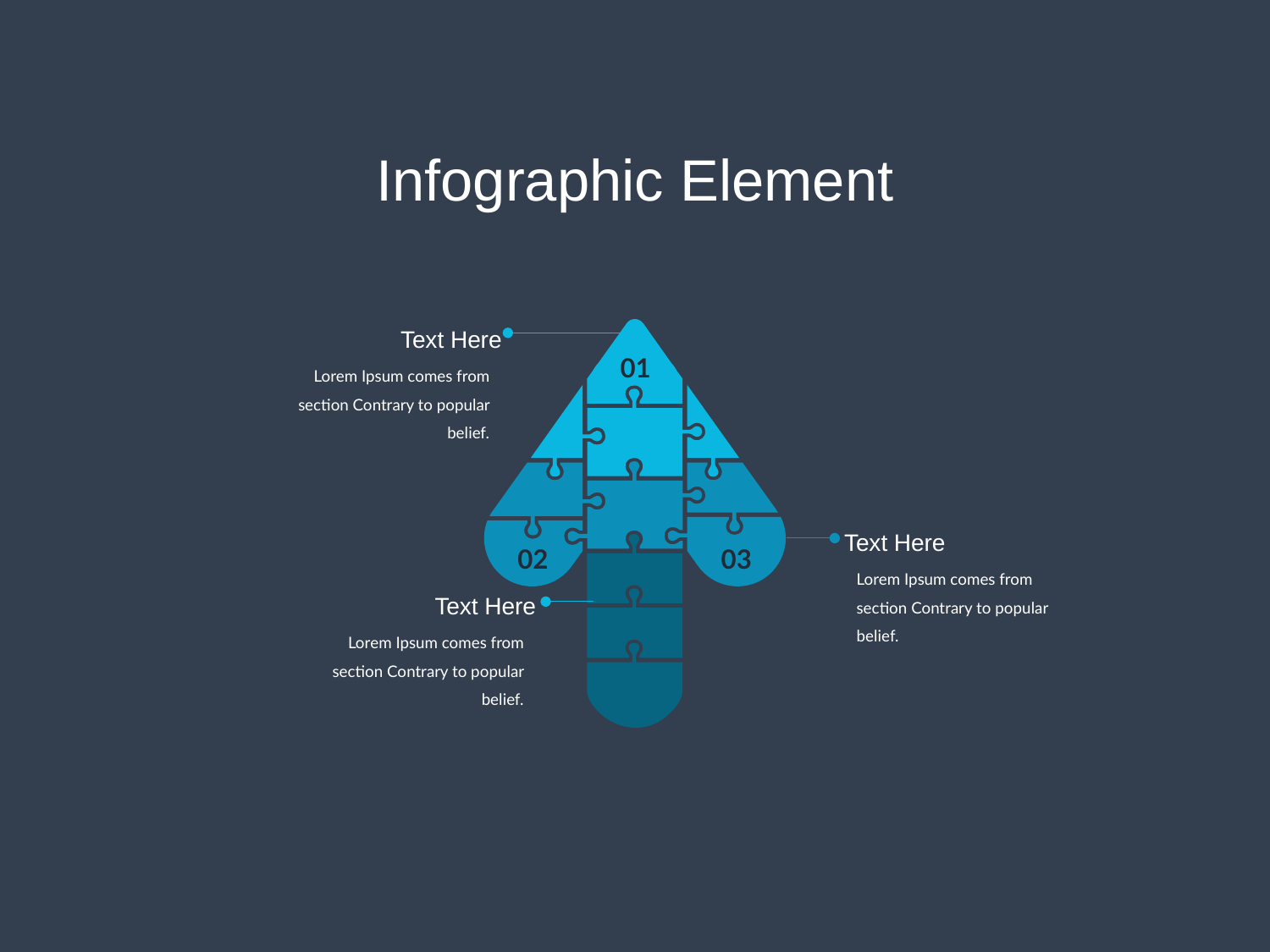

Infographic Element
Text Here

01
Lorem Ipsum comes from section Contrary to popular belief.

Text Here

02
03
Lorem Ipsum comes from section Contrary to popular belief.
Text Here

Lorem Ipsum comes from section Contrary to popular belief.